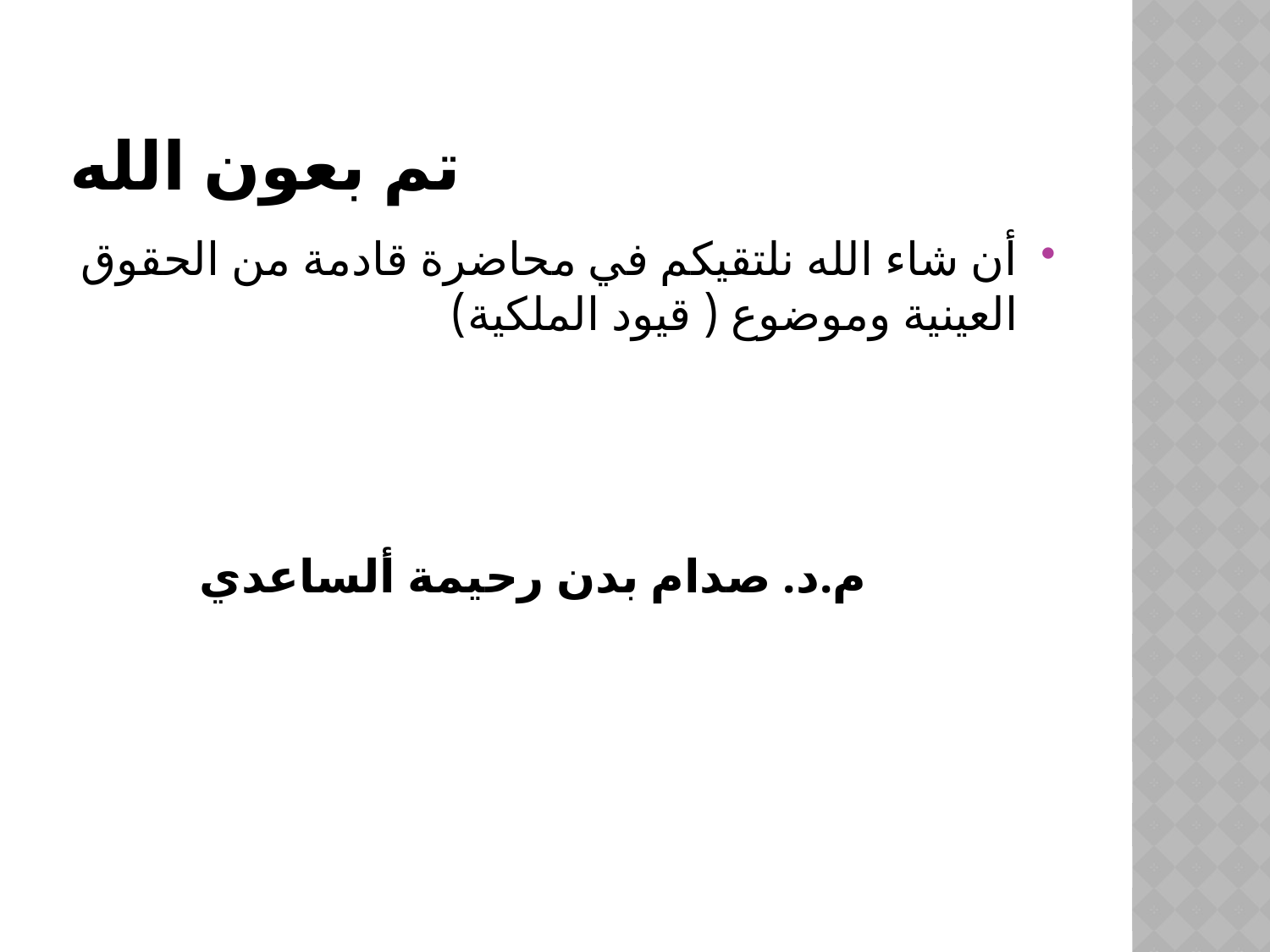

# تم بعون الله
أن شاء الله نلتقيكم في محاضرة قادمة من الحقوق العينية وموضوع ( قيود الملكية)

                م.د. صدام بدن رحيمة ألساعدي